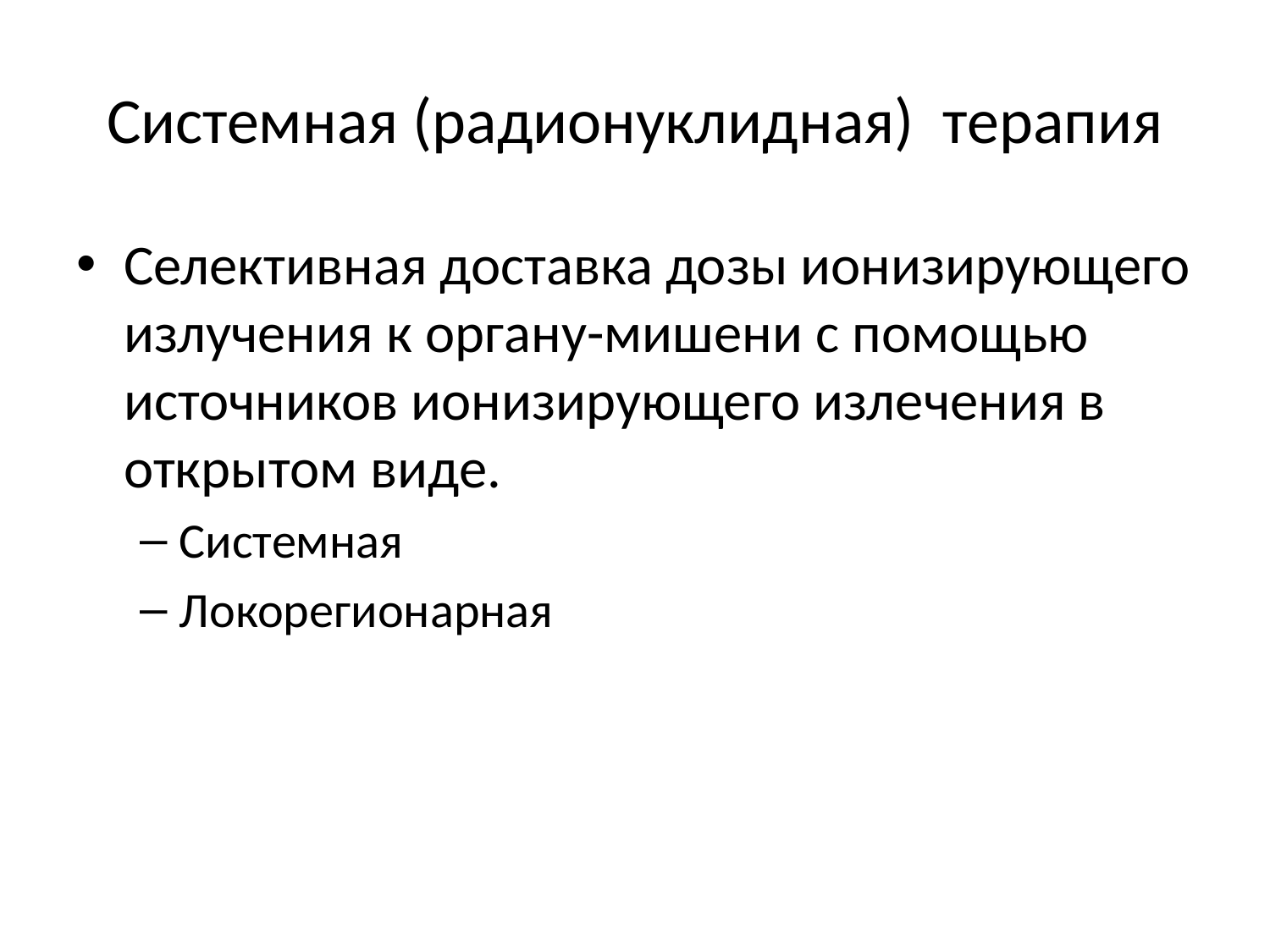

# Системная (радионуклидная)  терапия
Селективная доставка дозы ионизирующего излучения к органу-мишени с помощью источников ионизирующего излечения в открытом виде.
Системная
Локорегионарная